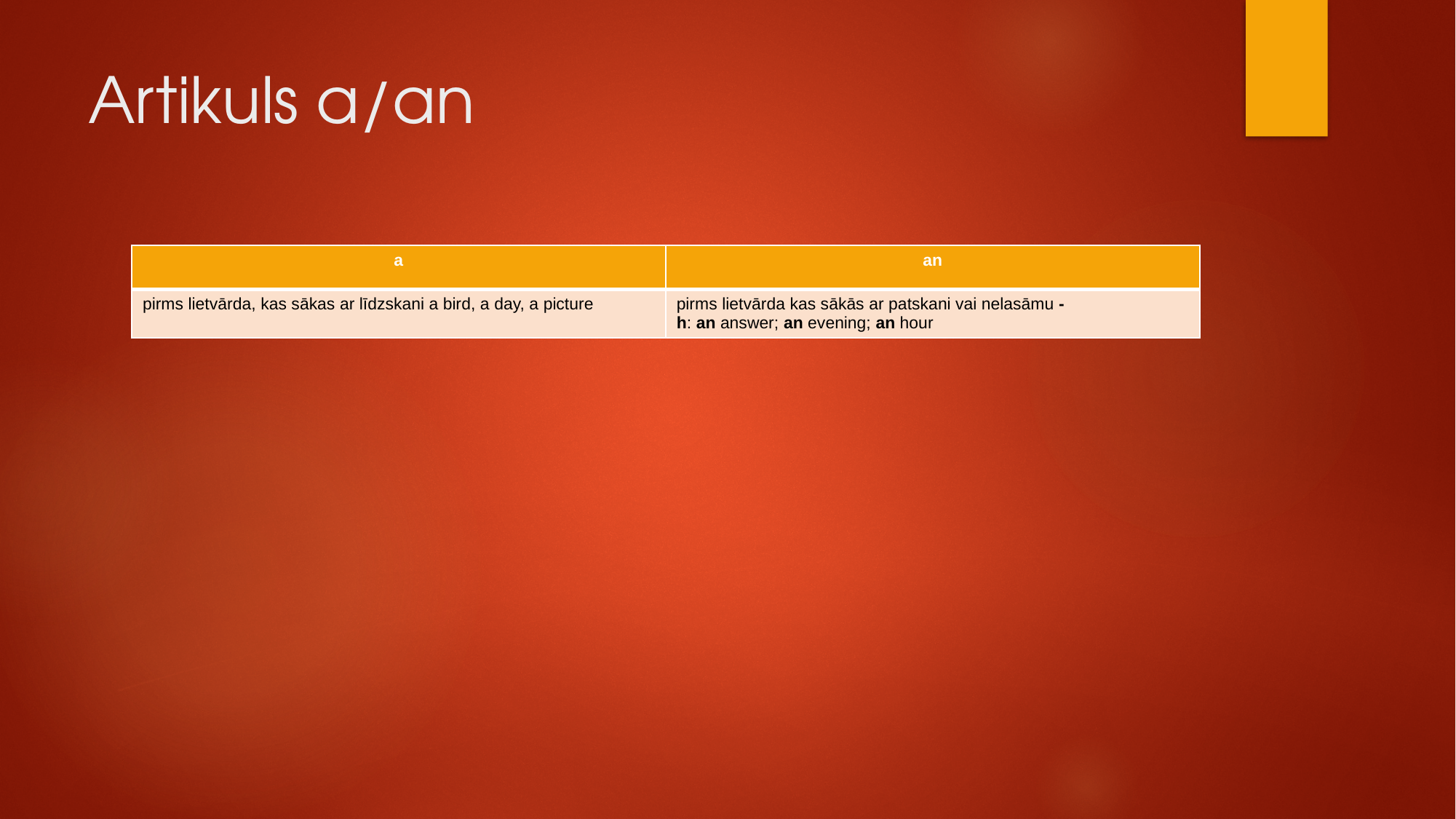

# Artikuls a/an
| a | an |
| --- | --- |
| pirms lietvārda, kas sākas ar līdzskani a bird, a day, a picture | pirms lietvārda kas sākās ar patskani vai nelasāmu - h: an answer; an evening; an hour |